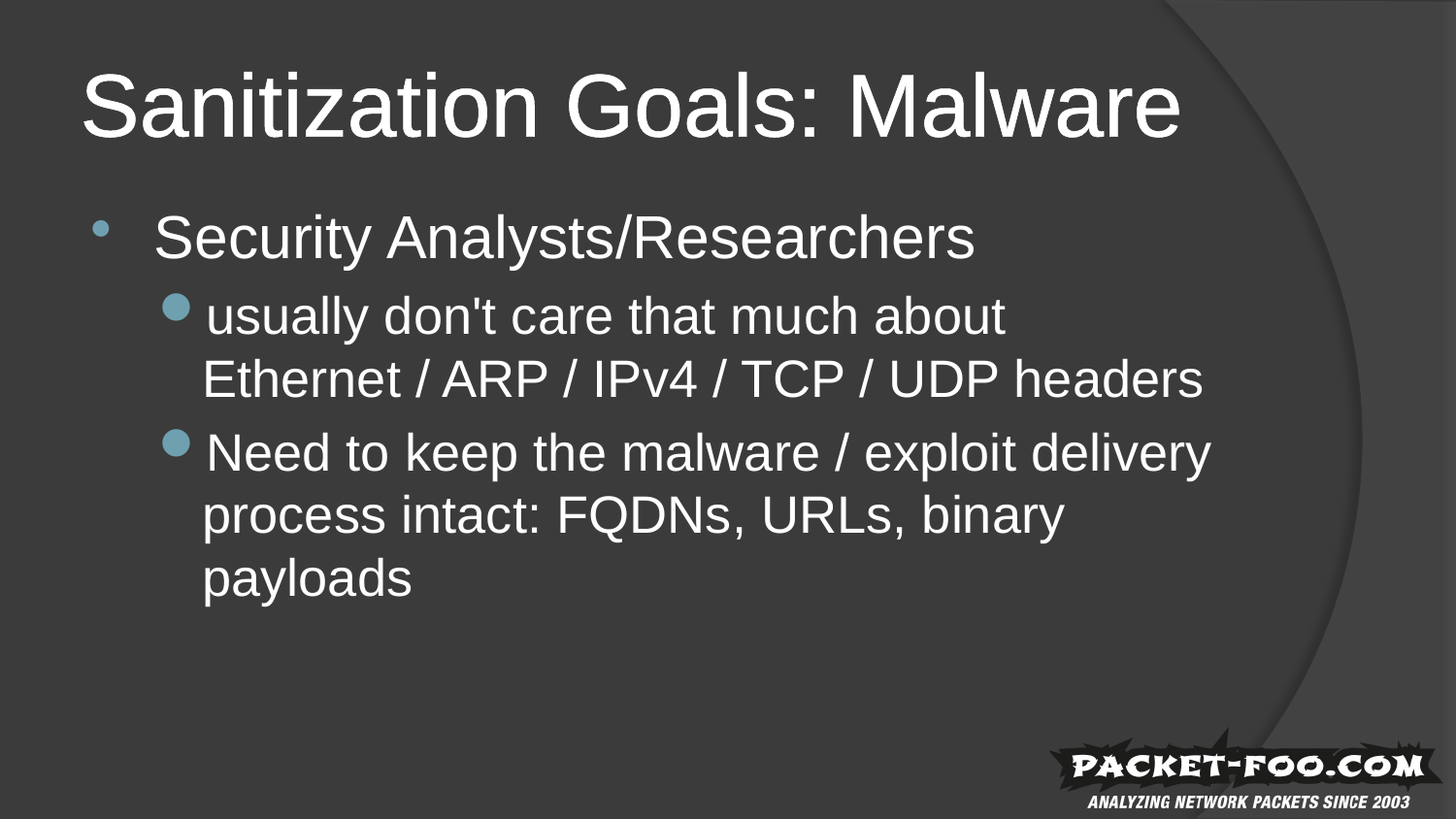

# Sanitization Goals: Malware
Security Analysts/Researchers
usually don't care that much about Ethernet / ARP / IPv4 / TCP / UDP headers
Need to keep the malware / exploit delivery process intact: FQDNs, URLs, binary payloads